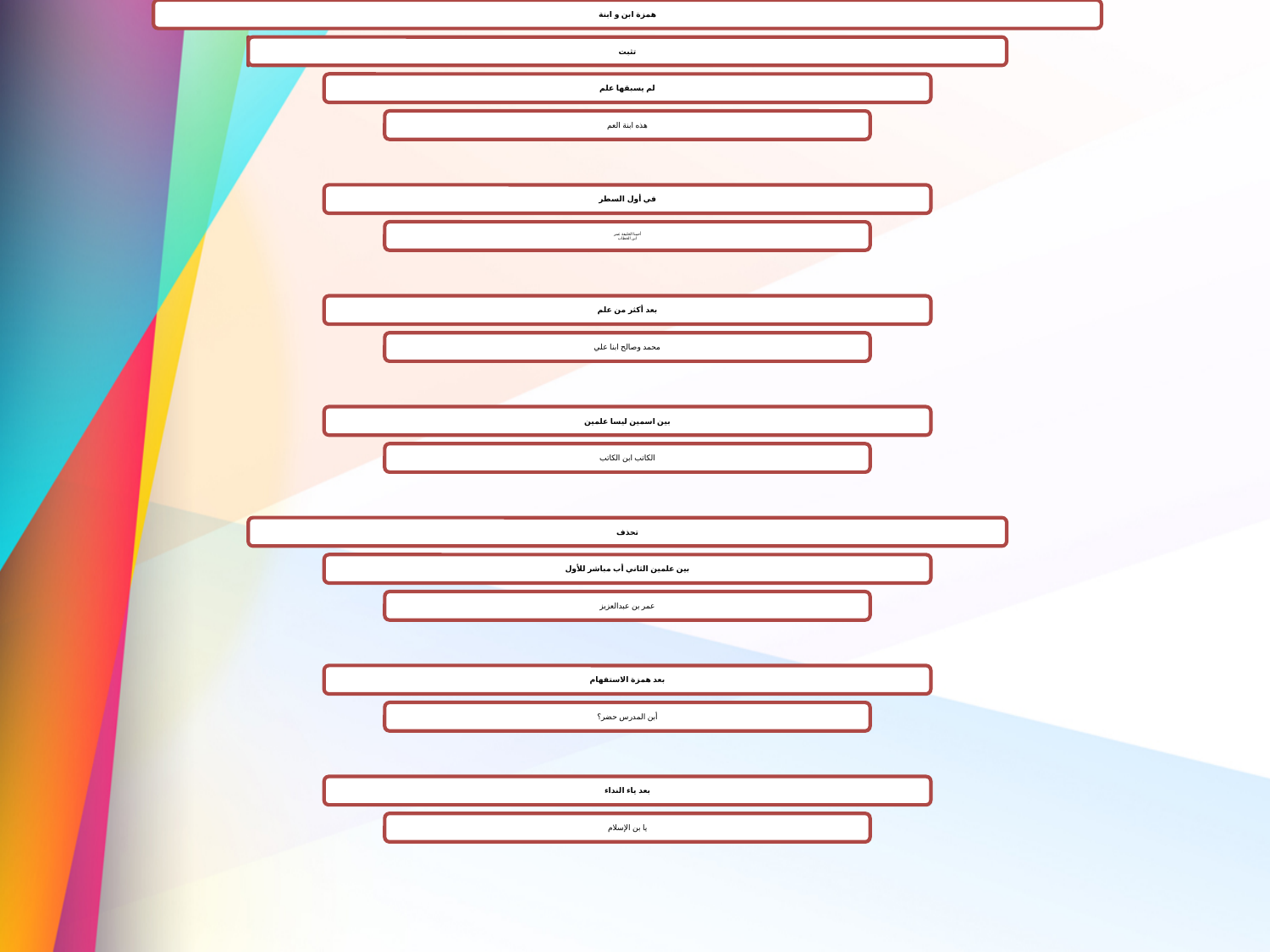

تثبت
همزة ابن و ابنة
لم يسبقها علم
في أول السطر
بعد أكثر من علم
بين اسمين ليسا علمين
تحذف
بعد ياء النداء
أبن المدرس حضر؟
عمر بن عبدالعزيز
أحببنا الخليفة عمر
ابن الخطاب
هذه ابنة العم
الكاتب ابن الكاتب
محمد وصالح ابنا علي